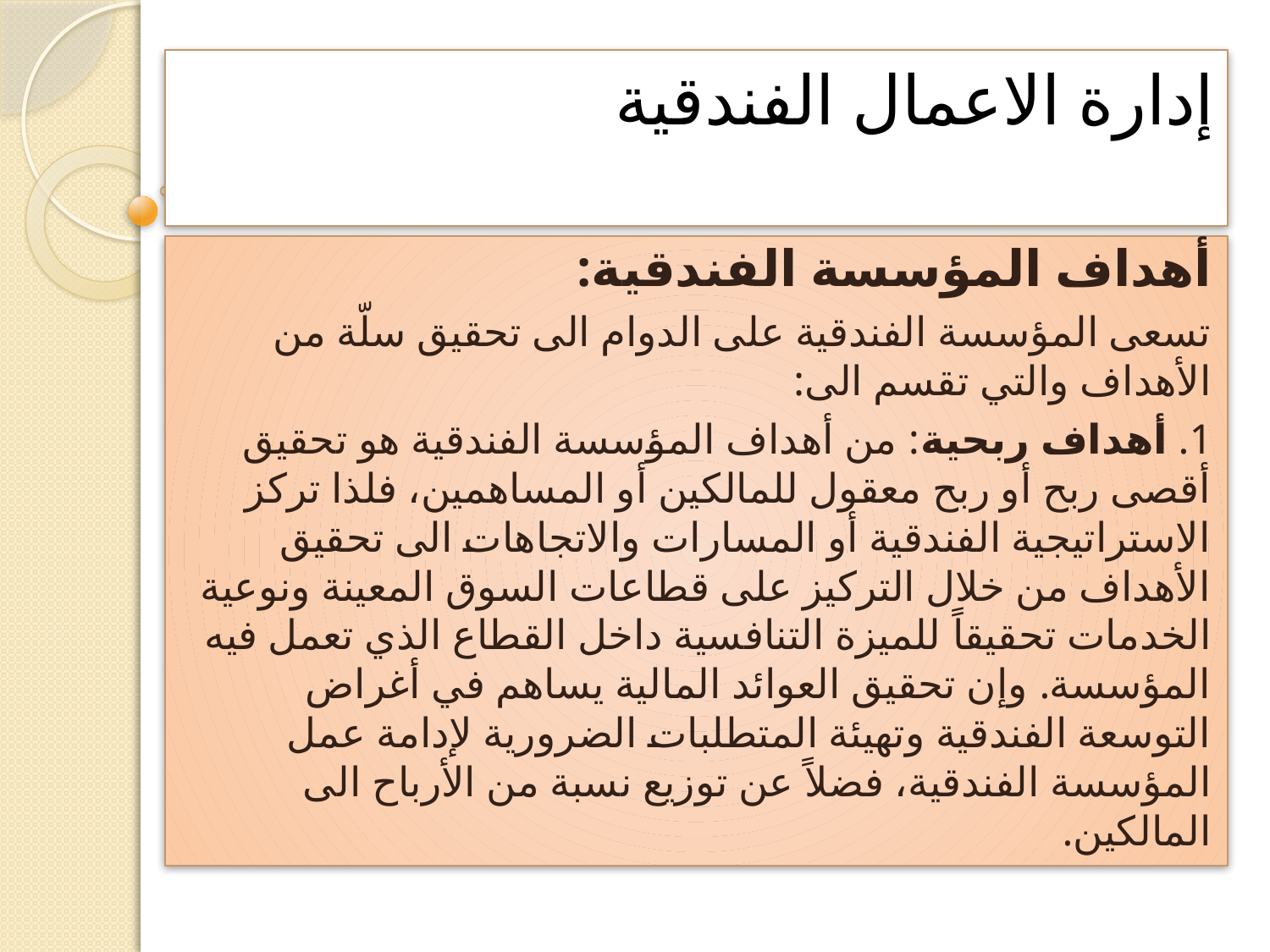

# إدارة الاعمال الفندقية
أهداف المؤسسة الفندقية:
تسعى المؤسسة الفندقية على الدوام الى تحقيق سلّة من الأهداف والتي تقسم الى:
1. أهداف ربحية: من أهداف المؤسسة الفندقية هو تحقيق أقصى ربح أو ربح معقول للمالكين أو المساهمين، فلذا تركز الاستراتيجية الفندقية أو المسارات والاتجاهات الى تحقيق الأهداف من خلال التركيز على قطاعات السوق المعينة ونوعية الخدمات تحقيقاً للميزة التنافسية داخل القطاع الذي تعمل فيه المؤسسة. وإن تحقيق العوائد المالية يساهم في أغراض التوسعة الفندقية وتهيئة المتطلبات الضرورية لإدامة عمل المؤسسة الفندقية، فضلاً عن توزيع نسبة من الأرباح الى المالكين.